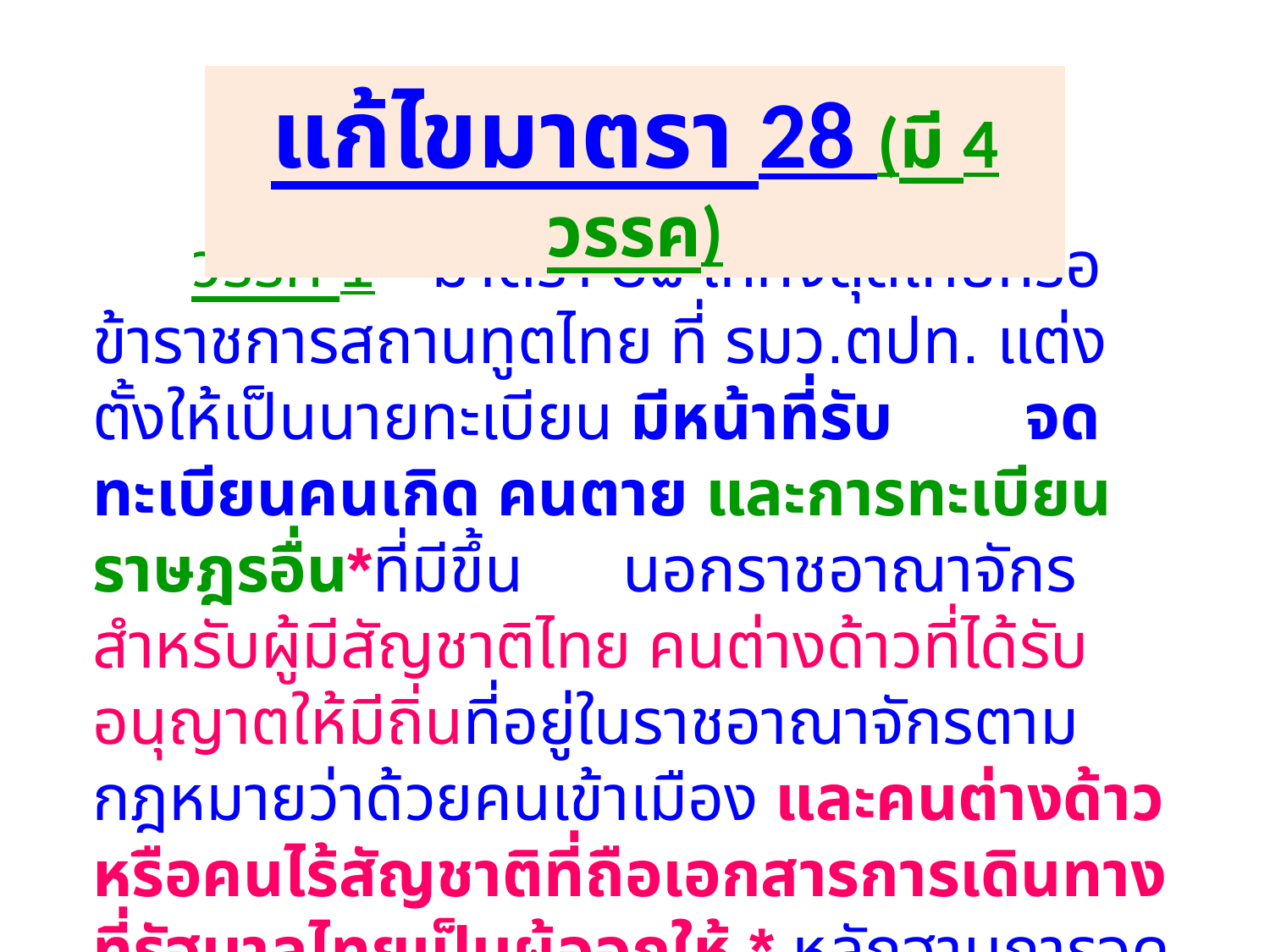

แก้ไขมาตรา 28 (มี 4 วรรค)
      วรรค 1  “มาตรา ๒๘ ให้กงสุลไทยหรือข้าราชการสถานทูตไทย ที่ รมว.ตปท. แต่งตั้งให้เป็นนายทะเบียน มีหน้าที่รับ        จดทะเบียนคนเกิด คนตาย และการทะเบียนราษฎรอื่น*ที่มีขึ้น      นอกราชอาณาจักร สำหรับผู้มีสัญชาติไทย คนต่างด้าวที่ได้รับอนุญาตให้มีถิ่นที่อยู่ในราชอาณาจักรตามกฎหมายว่าด้วยคนเข้าเมือง และคนต่างด้าว หรือคนไร้สัญชาติที่ถือเอกสารการเดินทางที่รัฐบาลไทยเป็นผู้ออกให้ * หลักฐานการจดทะเบียนคนเกิดและคนตายดังกล่าวให้ใช้เป็นสูติบัตรและมรณบัตรได้